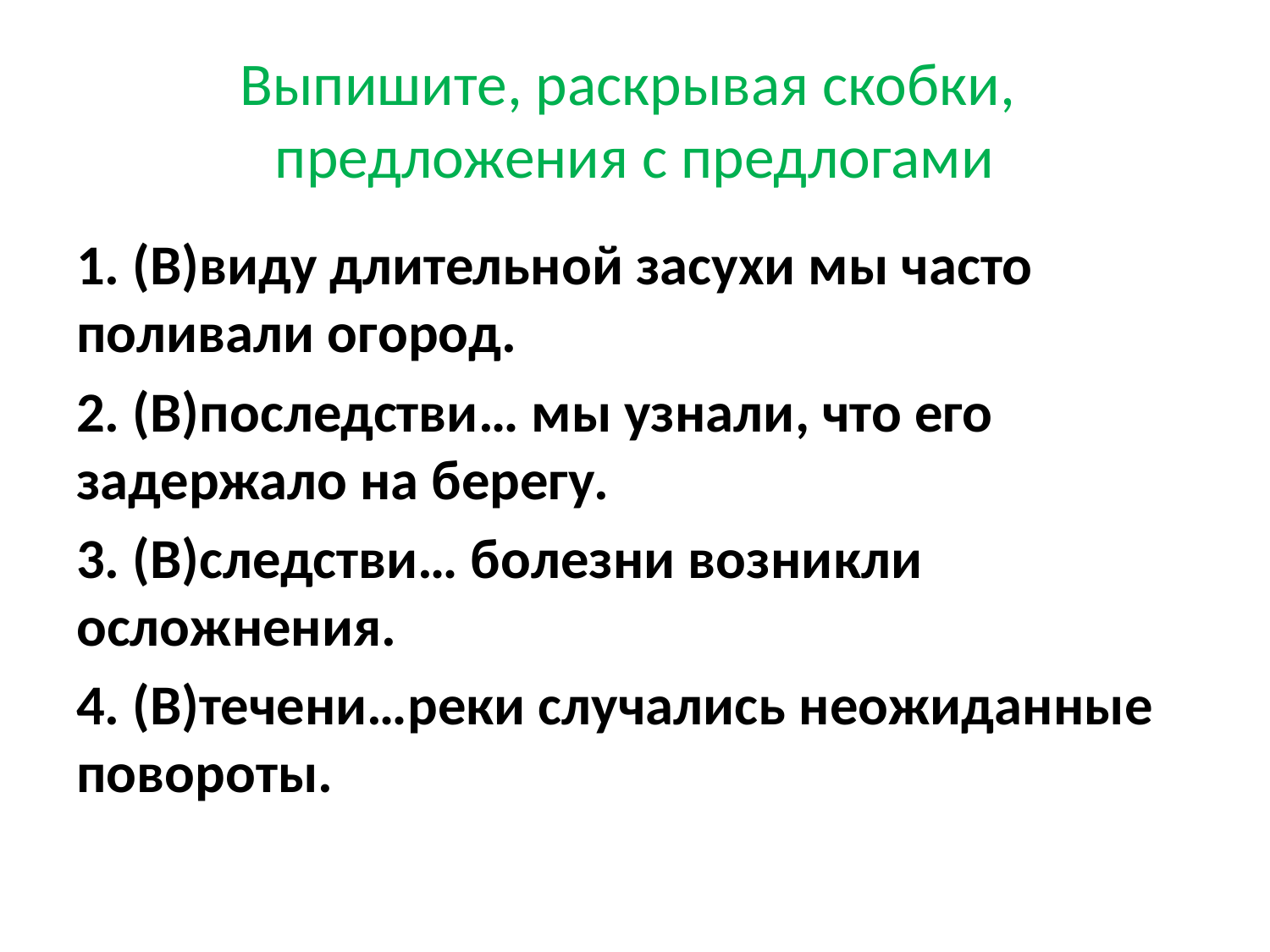

# Выпишите, раскрывая скобки,  предложения с предлогами
1. (В)виду длительной засухи мы часто поливали огород.
2. (В)последстви… мы узнали, что его задержало на берегу.
3. (В)следстви… болезни возникли осложнения.
4. (В)течени…реки случались неожиданные повороты.